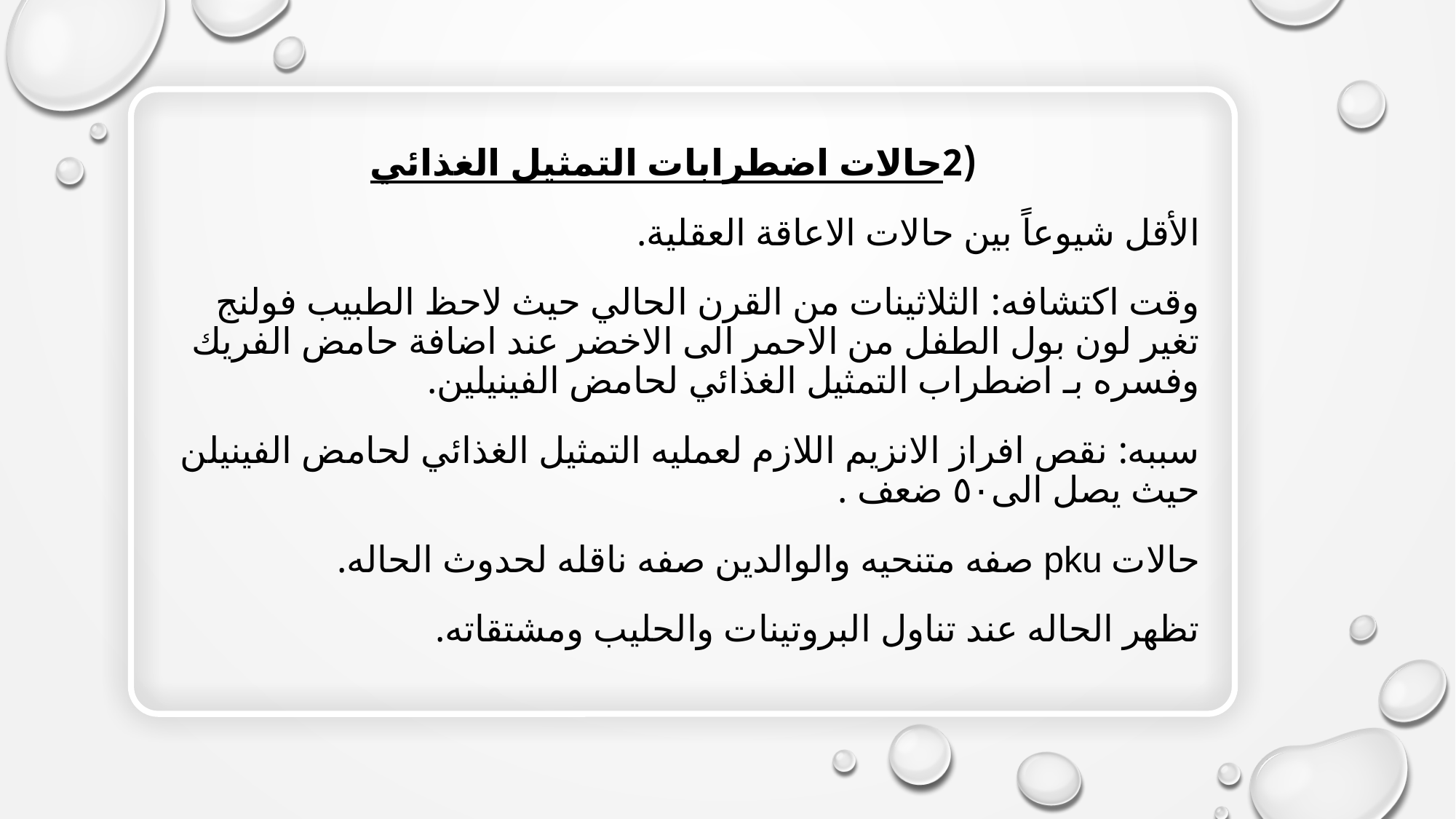

(2حالات اضطرابات التمثيل الغذائي
الأقل شيوعاً بين حالات الاعاقة العقلية.
وقت اكتشافه: الثلاثينات من القرن الحالي حيث لاحظ الطبيب فولنج تغير لون بول الطفل من الاحمر الى الاخضر عند اضافة حامض الفريك وفسره بـ اضطراب التمثيل الغذائي لحامض الفينيلين.
سببه: نقص افراز الانزيم اللازم لعمليه التمثيل الغذائي لحامض الفينيلن حيث يصل الى٥٠ ضعف .
حالات pku صفه متنحيه والوالدين صفه ناقله لحدوث الحاله.
تظهر الحاله عند تناول البروتينات والحليب ومشتقاته.